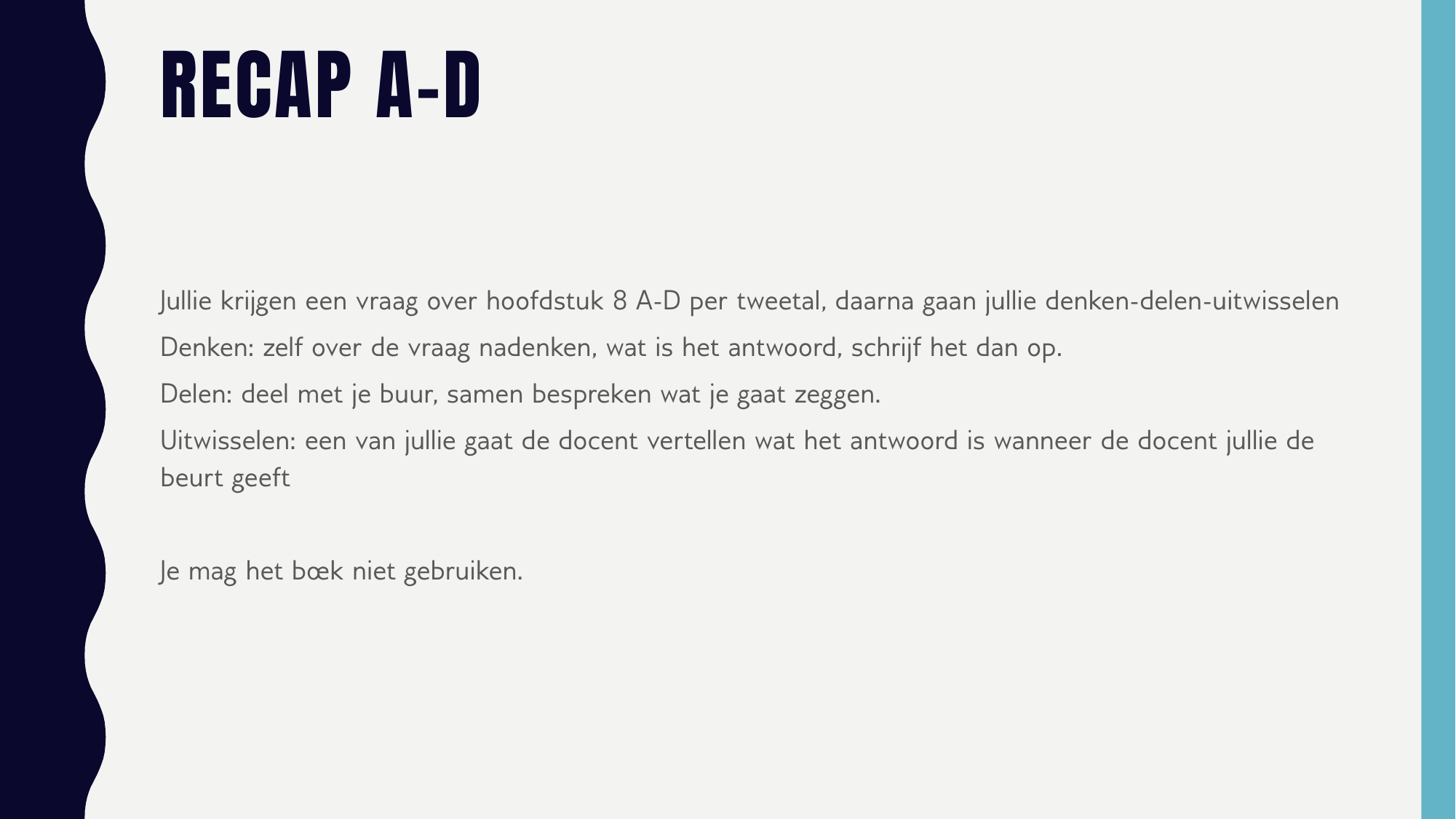

# Recap a-d
Jullie krijgen een vraag over hoofdstuk 8 A-D per tweetal, daarna gaan jullie denken-delen-uitwisselen
Denken: zelf over de vraag nadenken, wat is het antwoord, schrijf het dan op.
Delen: deel met je buur, samen bespreken wat je gaat zeggen.
Uitwisselen: een van jullie gaat de docent vertellen wat het antwoord is wanneer de docent jullie de beurt geeft

Je mag het boek niet gebruiken.